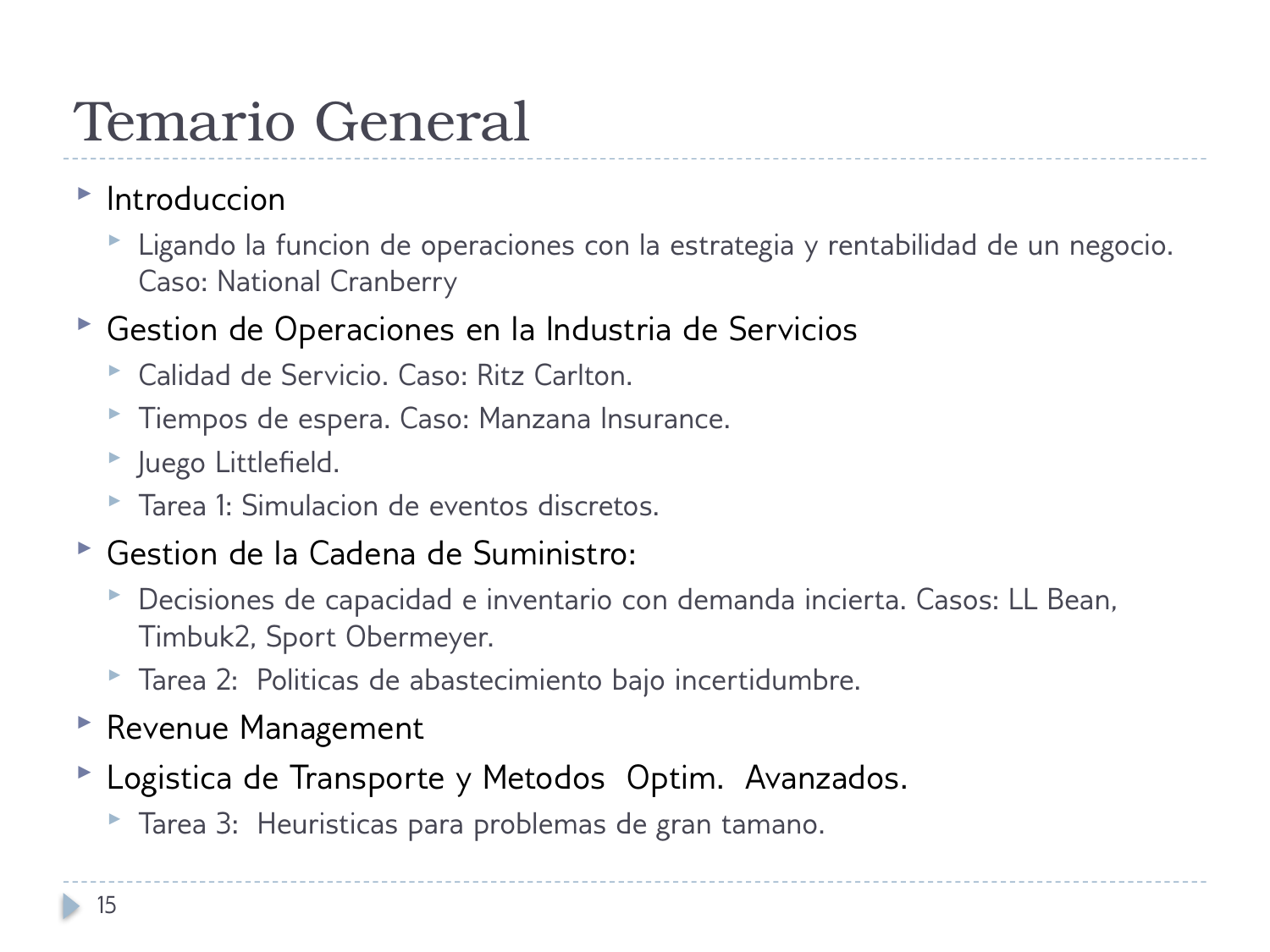

# Temario General
Introduccion
Ligando la funcion de operaciones con la estrategia y rentabilidad de un negocio. Caso: National Cranberry
Gestion de Operaciones en la Industria de Servicios
Calidad de Servicio. Caso: Ritz Carlton.
Tiempos de espera. Caso: Manzana Insurance.
Juego Littlefield.
Tarea 1: Simulacion de eventos discretos.
Gestion de la Cadena de Suministro:
Decisiones de capacidad e inventario con demanda incierta. Casos: LL Bean,  Timbuk2, Sport Obermeyer.
Tarea 2:  Politicas de abastecimiento bajo incertidumbre.
Revenue Management
Logistica de Transporte y Metodos  Optim.  Avanzados.
Tarea 3:  Heuristicas para problemas de gran tamano.
15